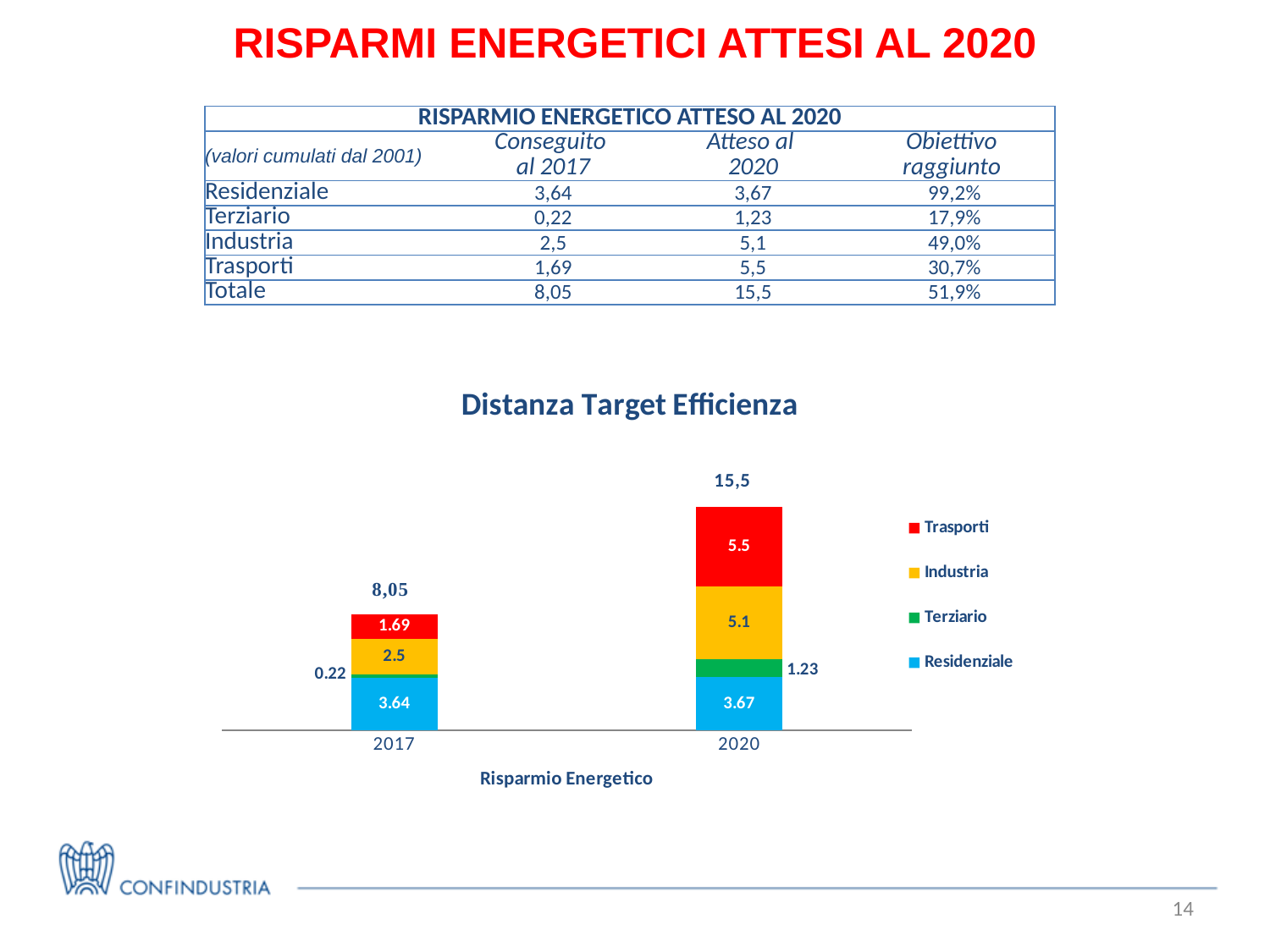

RISPARMI ENERGETICI ATTESI AL 2020
| RISPARMIO ENERGETICO ATTESO AL 2020 |  |  |  |
| --- | --- | --- | --- |
| (valori cumulati dal 2001) | Conseguito al 2017 | Atteso al 2020 | Obiettivo raggiunto |
| Residenziale | 3,64 | 3,67 | 99,2% |
| Terziario | 0,22 | 1,23 | 17,9% |
| Industria | 2,5 | 5,1 | 49,0% |
| Trasporti | 1,69 | 5,5 | 30,7% |
| Totale | 8,05 | 15,5 | 51,9% |

### Chart: Distanza Target Efficienza

| Category | Residenziale | Terziario | Industria | Trasporti |
|---|---|---|---|---|
| 2017 | 3.64 | 0.22 | 2.5 | 1.6900000000000008 |
| 2020 | 3.67 | 1.23 | 5.1 | 5.5 |
14